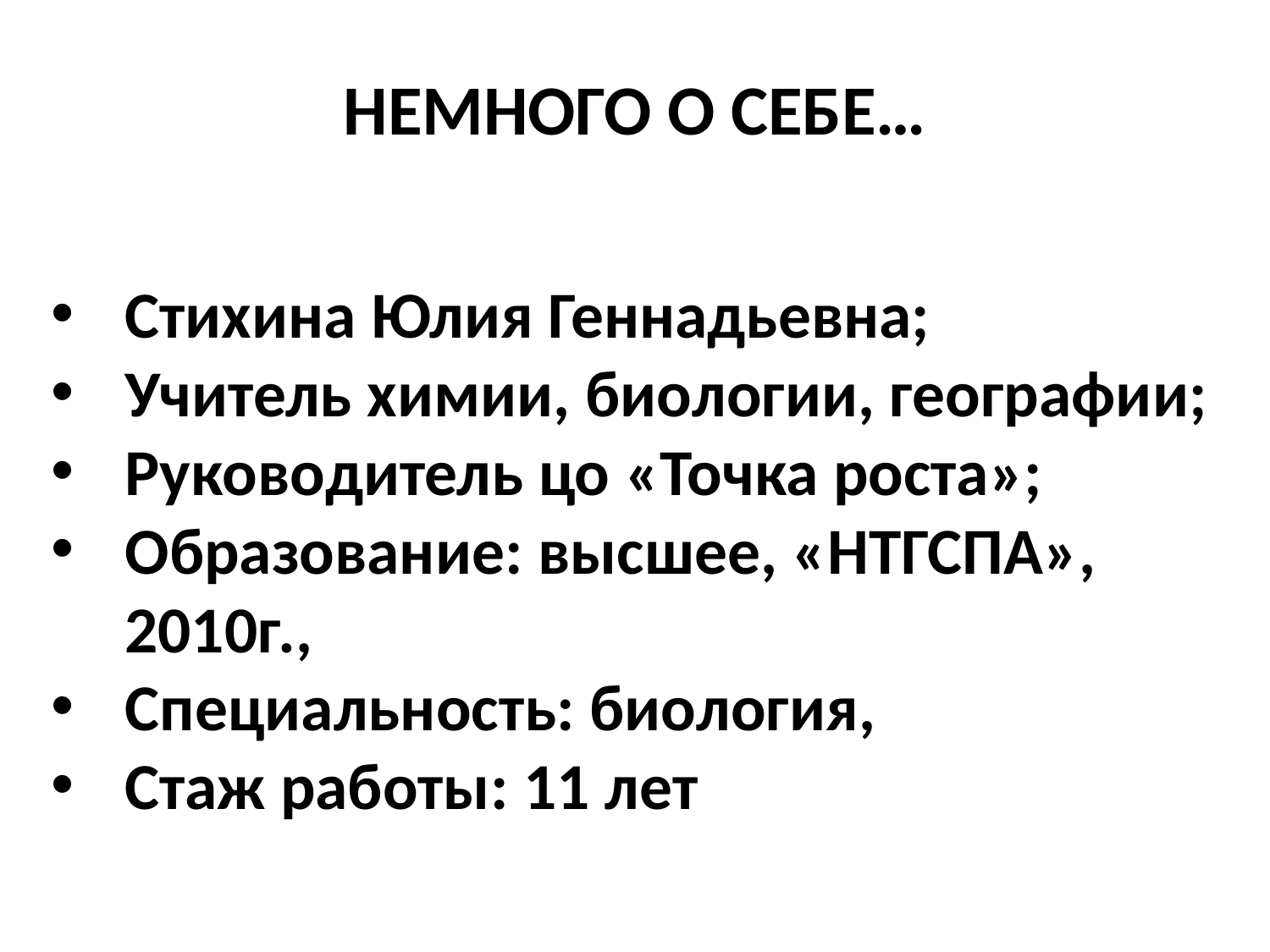

# НЕМНОГО О СЕБЕ…
Стихина Юлия Геннадьевна;
Учитель химии, биологии, географии;
Руководитель цо «Точка роста»;
Образование: высшее, «НТГСПА», 2010г.,
Специальность: биология,
Стаж работы: 11 лет